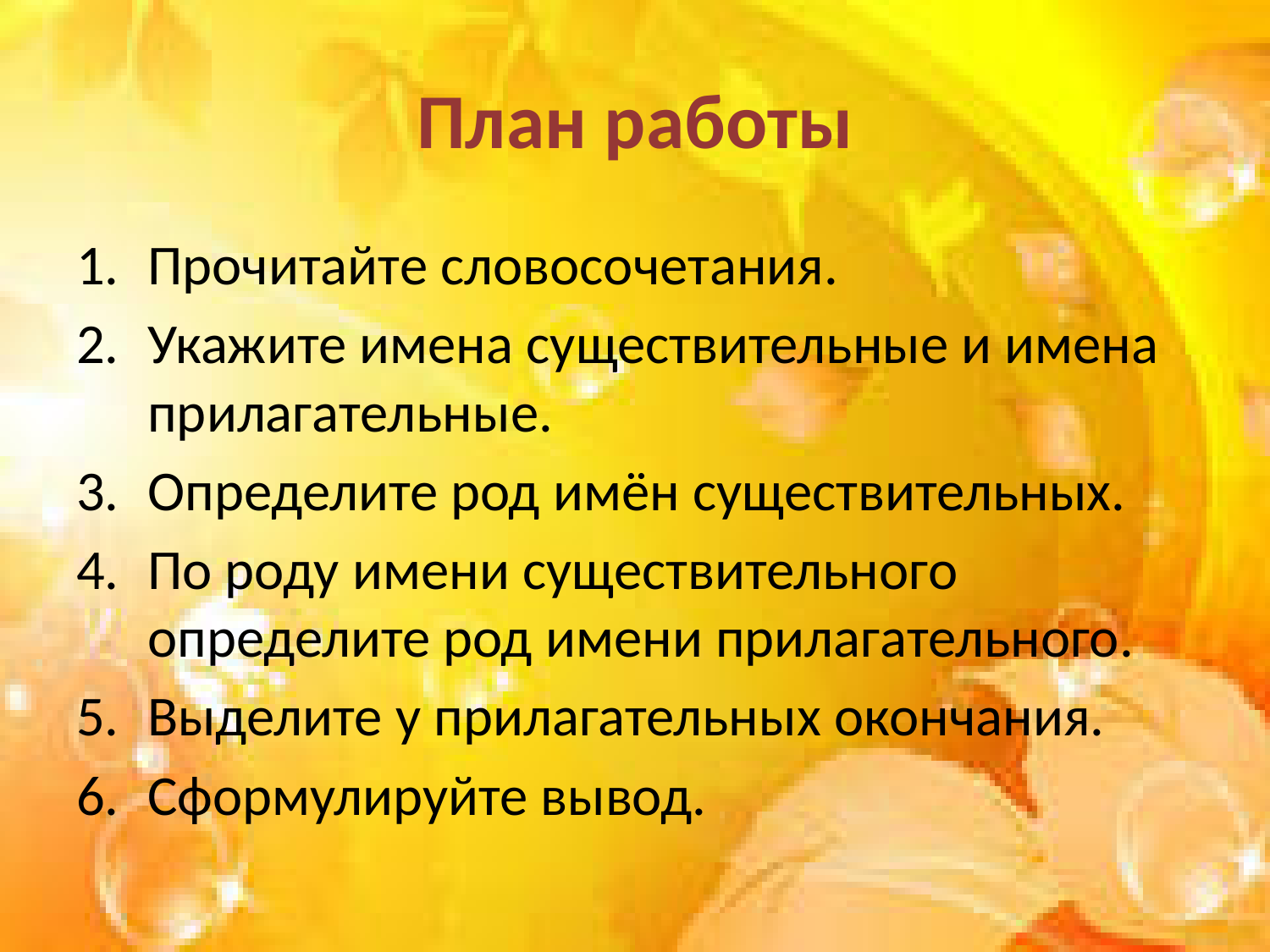

# План работы
Прочитайте словосочетания.
Укажите имена существительные и имена прилагательные.
Определите род имён существительных.
По роду имени существительного определите род имени прилагательного.
Выделите у прилагательных окончания.
Сформулируйте вывод.